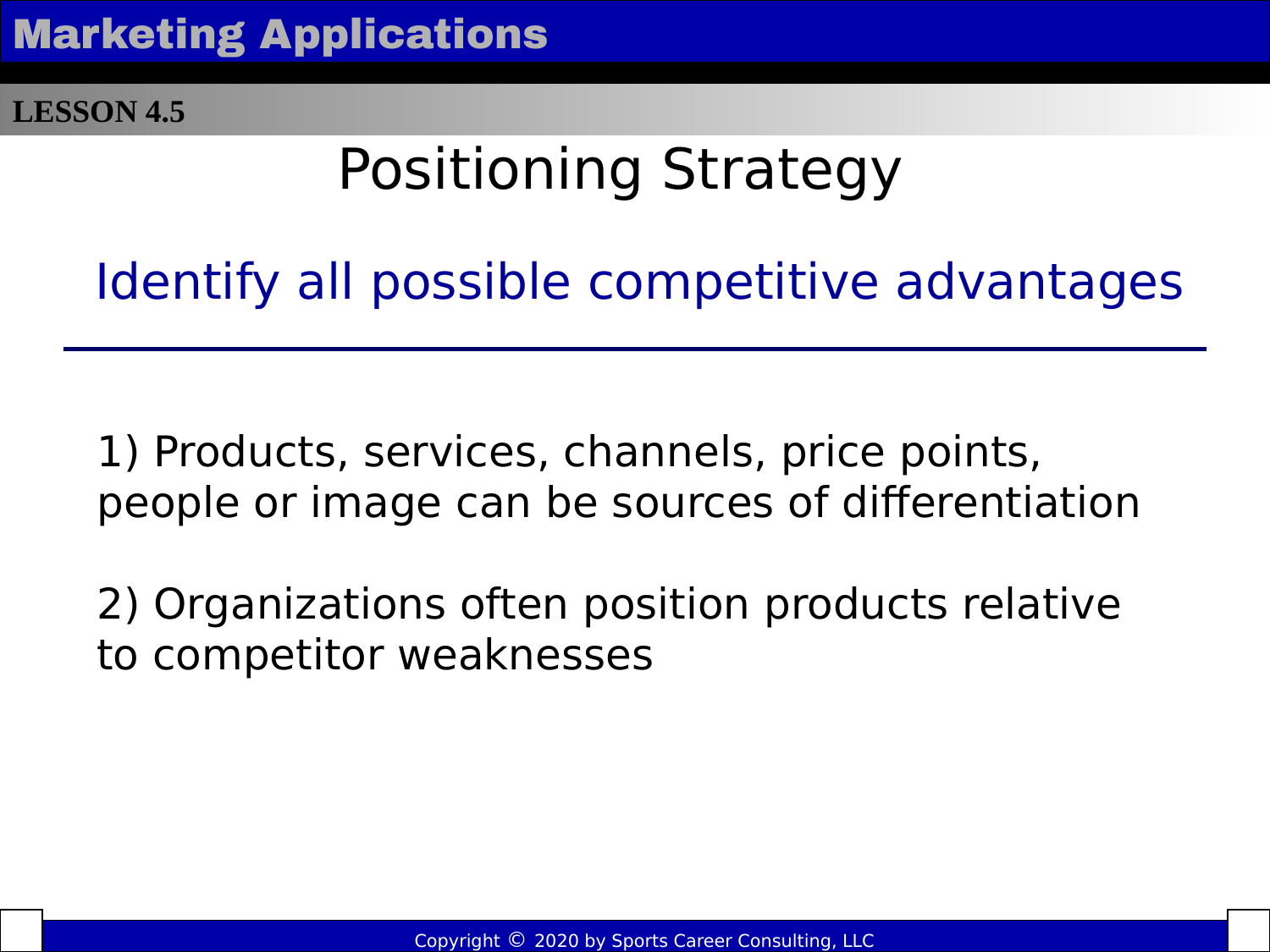

Marketing Applications
LESSON 4.5
 Positioning Strategy
Identify all possible competitive advantages

1) Products, services, channels, price points, people or image can be sources of differentiation

2) Organizations often position products relative to competitor weaknesses
Copyright © 2020 by Sports Career Consulting, LLC